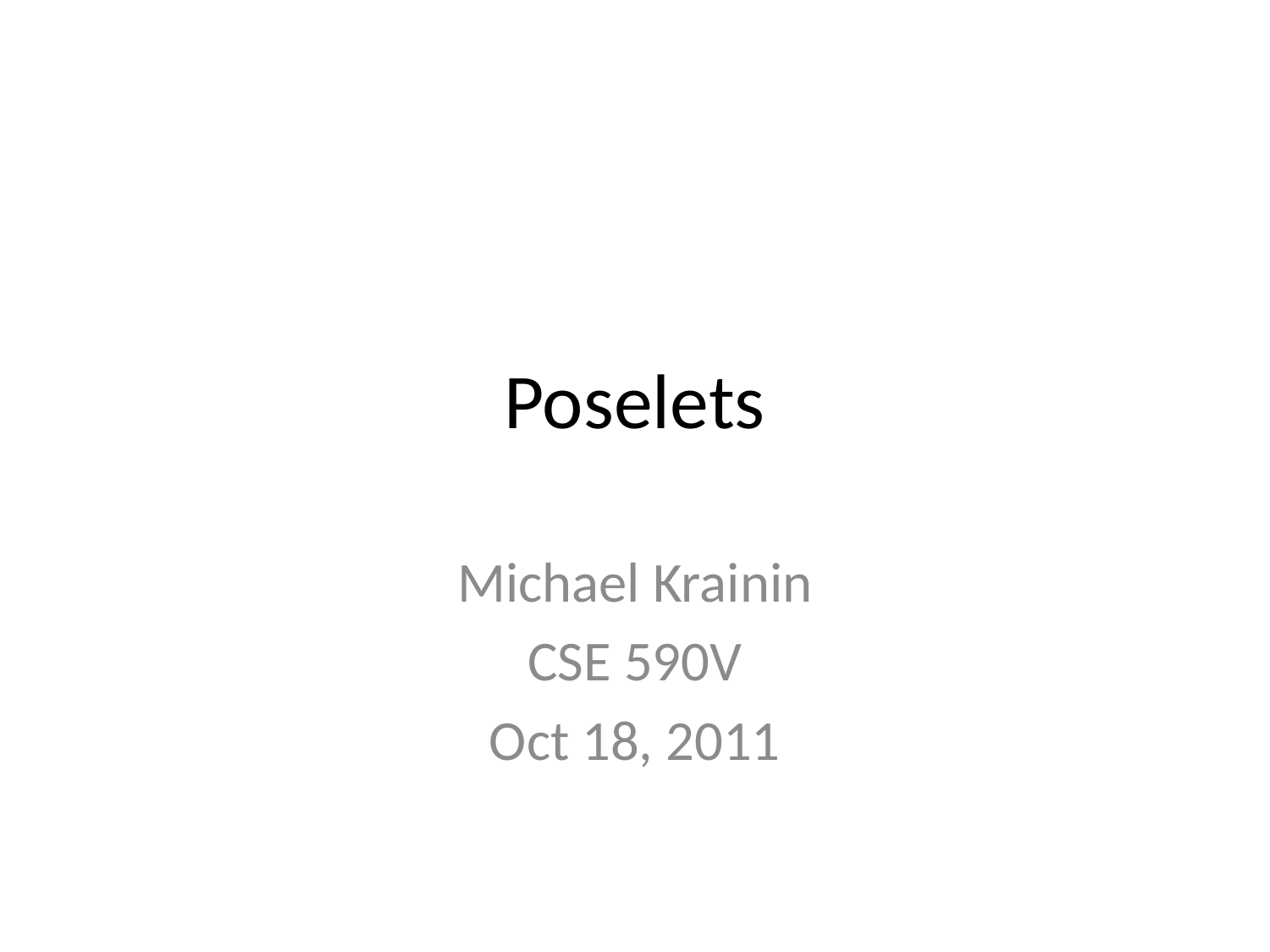

# Poselets
Michael Krainin
CSE 590V
Oct 18, 2011